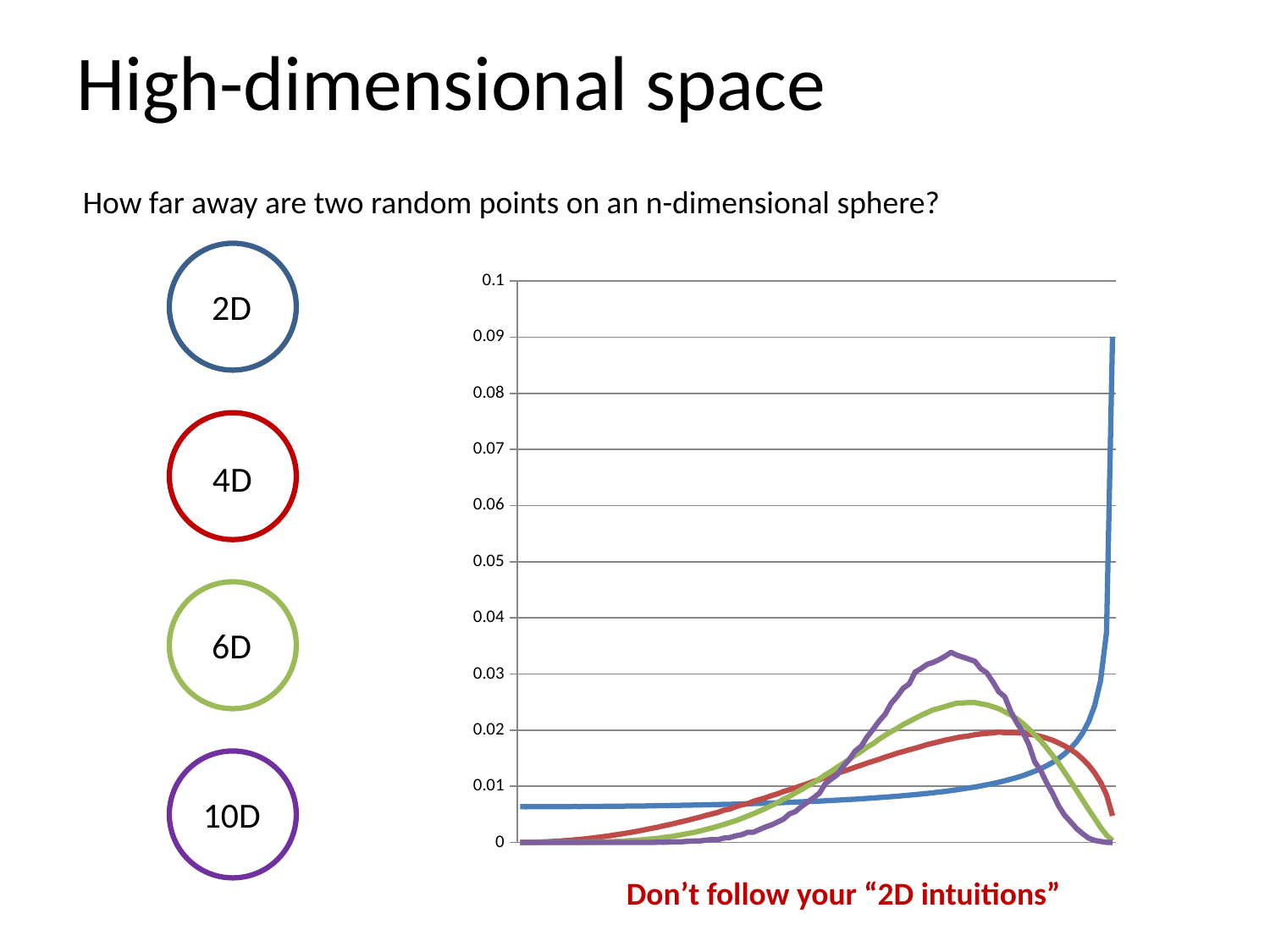

# High-dimensional space
How far away are two random points on an n-dimensional sphere?

2D

### Chart

| Category |  |  |  |  |
|---|---|---|---|---|
| 0 | 0.006371 | 2e-06 | 0.0 | 0.0 |
| 1 | 0.00636 | 1.2e-05 | 0.0 | 0.0 |
| 2 | 0.006383 | 3.1e-05 | 0.0 | 0.0 |
| 3 | 0.006368 | 6.1e-05 | 0.0 | 0.0 |
| 4 | 0.006364 | 0.000107 | 2e-06 | 0.0 |
| 5 | 0.006386 | 0.000155 | 3e-06 | 0.0 |
| 6 | 0.006373 | 0.000215 | 4e-06 | 0.0 |
| 7 | 0.006383 | 0.000289 | 9e-06 | 0.0 |
| 8 | 0.006385 | 0.000367 | 1.5e-05 | 0.0 |
| 9 | 0.006407 | 0.000458 | 2.4e-05 | 0.0 |
| 10 | 0.006398 | 0.000558 | 3.3e-05 | 0.0 |
| 11 | 0.006409 | 0.000667 | 4.7e-05 | 0.0 |
| 12 | 0.006411 | 0.000785 | 6.3e-05 | 4e-06 |
| 13 | 0.006423 | 0.000917 | 8.9e-05 | 0.0 |
| 14 | 0.006442 | 0.001061 | 0.000114 | 0.0 |
| 15 | 0.006447 | 0.001206 | 0.00015 | 0.0 |
| 16 | 0.006438 | 0.001372 | 0.000187 | 0.0 |
| 17 | 0.006449 | 0.001537 | 0.00024 | 0.0 |
| 18 | 0.006489 | 0.001713 | 0.000307 | 1.6e-05 |
| 19 | 0.006493 | 0.001896 | 0.000365 | 1.6e-05 |
| 20 | 0.006499 | 0.002096 | 0.000447 | 2e-05 |
| 21 | 0.00651 | 0.002308 | 0.000545 | 1.6e-05 |
| 22 | 0.006537 | 0.002523 | 0.000642 | 1.6e-05 |
| 23 | 0.006551 | 0.002724 | 0.000742 | 4.4e-05 |
| 24 | 0.00657 | 0.002989 | 0.000907 | 3.2e-05 |
| 25 | 0.006583 | 0.003198 | 0.00103 | 7.2e-05 |
| 26 | 0.006608 | 0.003451 | 0.001205 | 0.000137 |
| 27 | 0.006625 | 0.003707 | 0.00138 | 0.000133 |
| 28 | 0.006638 | 0.003955 | 0.001595 | 0.000209 |
| 29 | 0.006672 | 0.004243 | 0.001794 | 0.000265 |
| 30 | 0.006693 | 0.004498 | 0.002033 | 0.000265 |
| 31 | 0.006709 | 0.004813 | 0.002309 | 0.000418 |
| 32 | 0.006741 | 0.005077 | 0.002577 | 0.000519 |
| 33 | 0.006761 | 0.005348 | 0.002885 | 0.000482 |
| 34 | 0.006782 | 0.005743 | 0.003187 | 0.00078 |
| 35 | 0.006794 | 0.005948 | 0.003549 | 0.000868 |
| 36 | 0.006837 | 0.006355 | 0.003865 | 0.001178 |
| 37 | 0.006862 | 0.006708 | 0.004274 | 0.001371 |
| 38 | 0.006907 | 0.006891 | 0.004712 | 0.001809 |
| 39 | 0.006926 | 0.00735 | 0.00512 | 0.001837 |
| 40 | 0.00695 | 0.007646 | 0.005598 | 0.002308 |
| 41 | 0.007003 | 0.007963 | 0.006076 | 0.002762 |
| 42 | 0.007032 | 0.008343 | 0.006571 | 0.003132 |
| 43 | 0.007057 | 0.008663 | 0.007075 | 0.003639 |
| 44 | 0.007104 | 0.009073 | 0.007708 | 0.004153 |
| 45 | 0.007149 | 0.009391 | 0.008198 | 0.00509 |
| 46 | 0.007201 | 0.009752 | 0.008845 | 0.005508 |
| 47 | 0.007239 | 0.010116 | 0.009413 | 0.006405 |
| 48 | 0.007293 | 0.010457 | 0.01006 | 0.007173 |
| 49 | 0.007319 | 0.010876 | 0.010636 | 0.007933 |
| 50 | 0.00736 | 0.011172 | 0.011323 | 0.008781 |
| 51 | 0.007425 | 0.011593 | 0.012045 | 0.010486 |
| 52 | 0.007481 | 0.011951 | 0.012681 | 0.011294 |
| 53 | 0.007539 | 0.012319 | 0.013412 | 0.01209 |
| 54 | 0.007598 | 0.012682 | 0.014082 | 0.013582 |
| 55 | 0.007656 | 0.013027 | 0.014842 | 0.01476 |
| 56 | 0.00771 | 0.013416 | 0.015532 | 0.016308 |
| 57 | 0.007779 | 0.01375 | 0.016236 | 0.01714 |
| 58 | 0.00785 | 0.014142 | 0.017004 | 0.018813 |
| 59 | 0.007921 | 0.014487 | 0.017594 | 0.020176 |
| 60 | 0.008003 | 0.014824 | 0.018417 | 0.02164 |
| 61 | 0.008086 | 0.015208 | 0.01908 | 0.022838 |
| 62 | 0.008155 | 0.015537 | 0.019756 | 0.024772 |
| 63 | 0.008238 | 0.015895 | 0.020313 | 0.02599 |
| 64 | 0.008331 | 0.016186 | 0.021009 | 0.027454 |
| 65 | 0.008429 | 0.016504 | 0.021528 | 0.028218 |
| 66 | 0.008522 | 0.016783 | 0.022097 | 0.030349 |
| 67 | 0.008626 | 0.017094 | 0.022646 | 0.030968 |
| 68 | 0.008735 | 0.017426 | 0.023125 | 0.031708 |
| 69 | 0.008854 | 0.01769 | 0.023611 | 0.032061 |
| 70 | 0.008982 | 0.017945 | 0.023894 | 0.032552 |
| 71 | 0.009093 | 0.018223 | 0.024196 | 0.033147 |
| 72 | 0.009249 | 0.018431 | 0.024526 | 0.033879 |
| 73 | 0.009394 | 0.018662 | 0.024812 | 0.033348 |
| 74 | 0.009555 | 0.018844 | 0.02484 | 0.033006 |
| 75 | 0.009718 | 0.018989 | 0.02492 | 0.03264 |
| 76 | 0.00987 | 0.019193 | 0.0249 | 0.032262 |
| 77 | 0.010076 | 0.019321 | 0.024704 | 0.030928 |
| 78 | 0.01027 | 0.019433 | 0.024517 | 0.030192 |
| 79 | 0.010499 | 0.019511 | 0.024175 | 0.028604 |
| 80 | 0.010725 | 0.019658 | 0.023814 | 0.026834 |
| 81 | 0.010995 | 0.019568 | 0.023264 | 0.025926 |
| 82 | 0.011268 | 0.019584 | 0.022714 | 0.023324 |
| 83 | 0.011575 | 0.019527 | 0.02202 | 0.021314 |
| 84 | 0.011902 | 0.019465 | 0.021191 | 0.019678 |
| 85 | 0.012283 | 0.019274 | 0.020222 | 0.017474 |
| 86 | 0.012684 | 0.019117 | 0.019155 | 0.014358 |
| 87 | 0.01316 | 0.018889 | 0.018115 | 0.01281 |
| 88 | 0.013683 | 0.018563 | 0.016845 | 0.010595 |
| 89 | 0.014258 | 0.018204 | 0.015469 | 0.008697 |
| 90 | 0.014966 | 0.017714 | 0.014052 | 0.006473 |
| 91 | 0.015803 | 0.017197 | 0.012495 | 0.004841 |
| 92 | 0.016769 | 0.016554 | 0.010889 | 0.003667 |
| 93 | 0.017953 | 0.015816 | 0.009224 | 0.002465 |
| 94 | 0.019478 | 0.014869 | 0.007556 | 0.001572 |
| 95 | 0.021502 | 0.013783 | 0.005906 | 0.00078 |
| 96 | 0.024335 | 0.012409 | 0.004302 | 0.000382 |
| 97 | 0.028797 | 0.010735 | 0.002692 | 0.000185 |
| 98 | 0.037439 | 0.008486 | 0.001324 | 2.4e-05 |
| 99 | 0.090095 | 0.004737 | 0.000305 | 0.0 |
4D

6D

10D
Don’t follow your “2D intuitions”